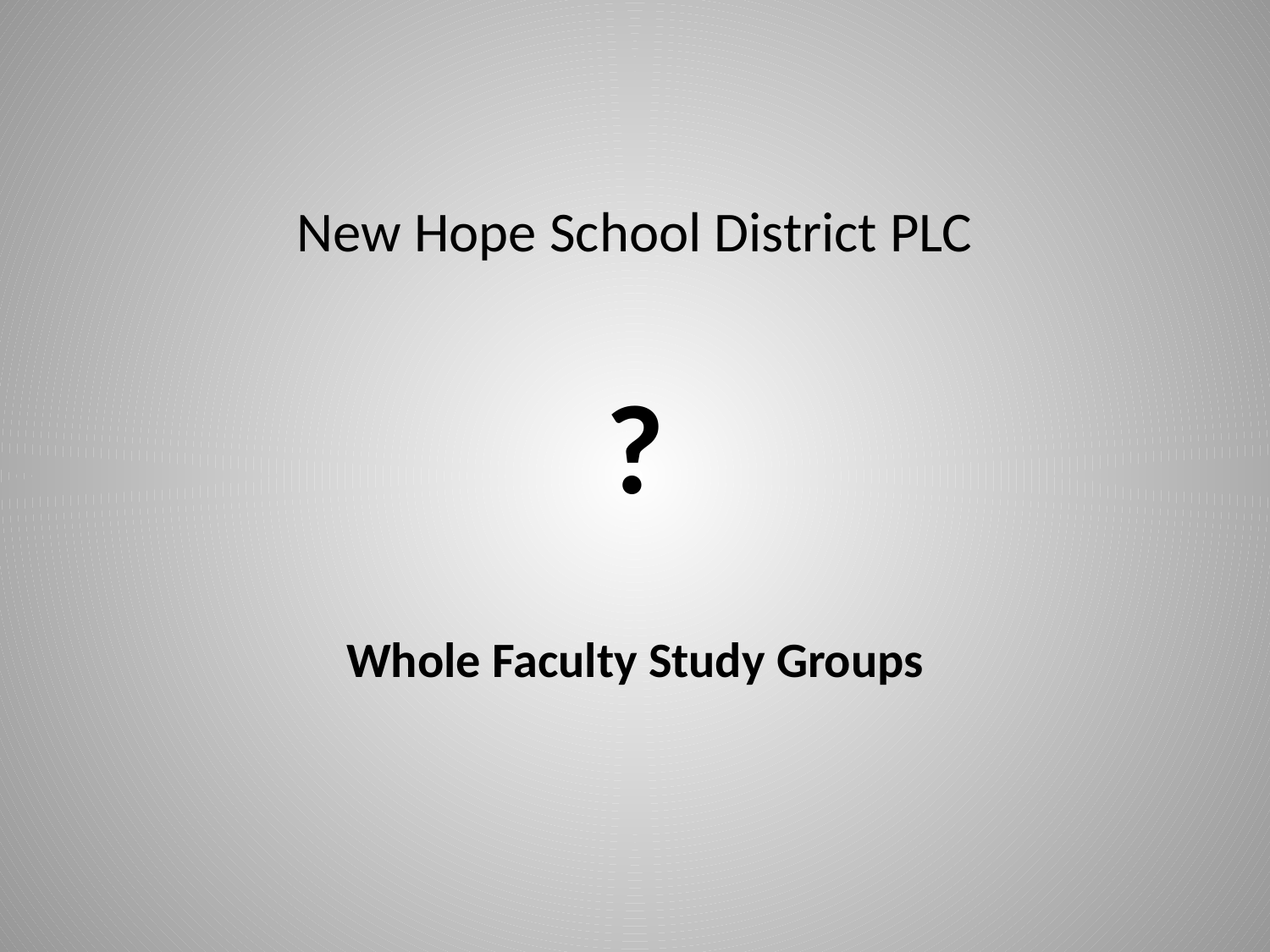

New Hope School District PLC

?

Whole Faculty Study Groups